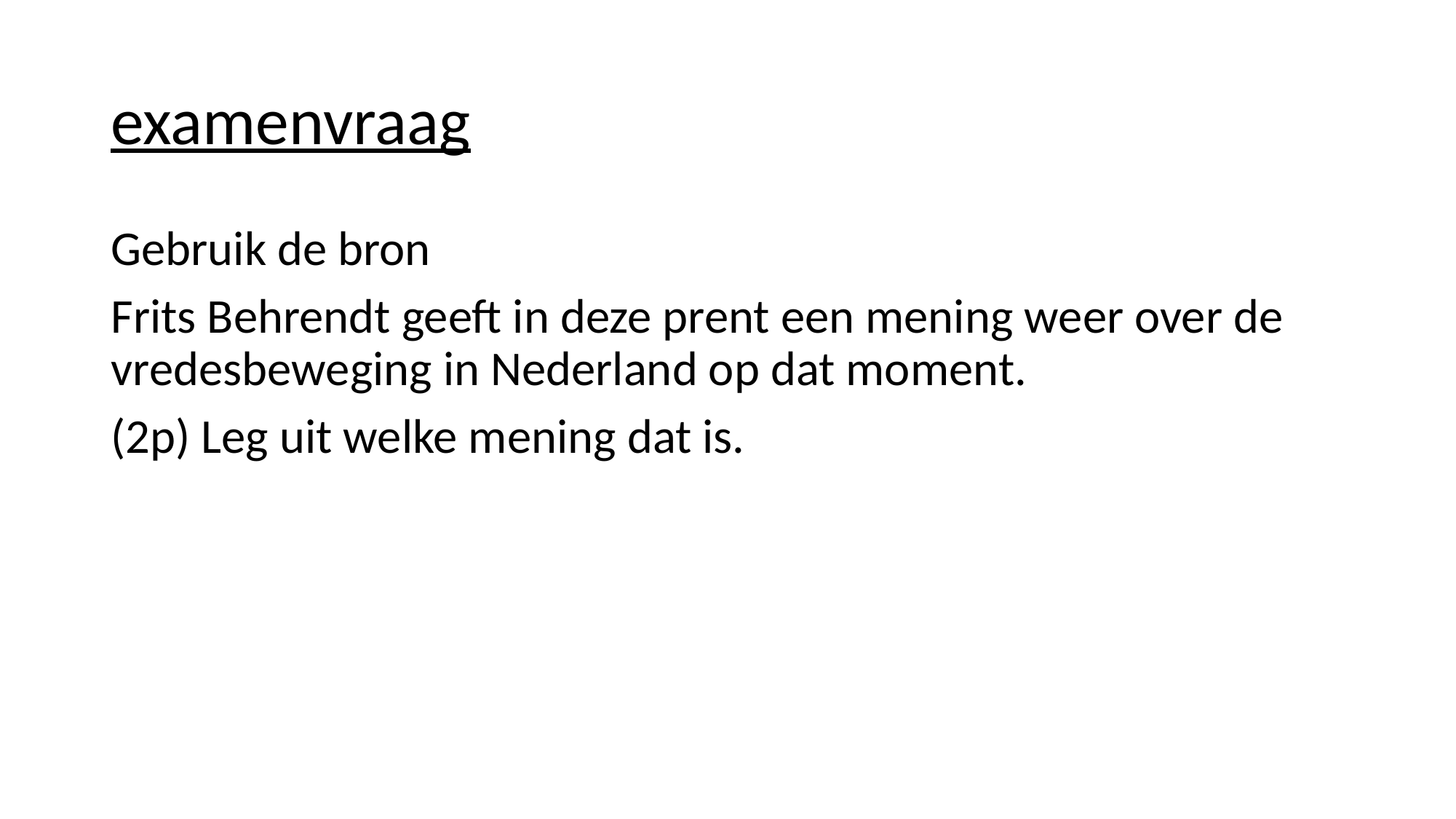

# examenvraag
Gebruik de bron
Frits Behrendt geeft in deze prent een mening weer over de vredesbeweging in Nederland op dat moment.
(2p) Leg uit welke mening dat is.